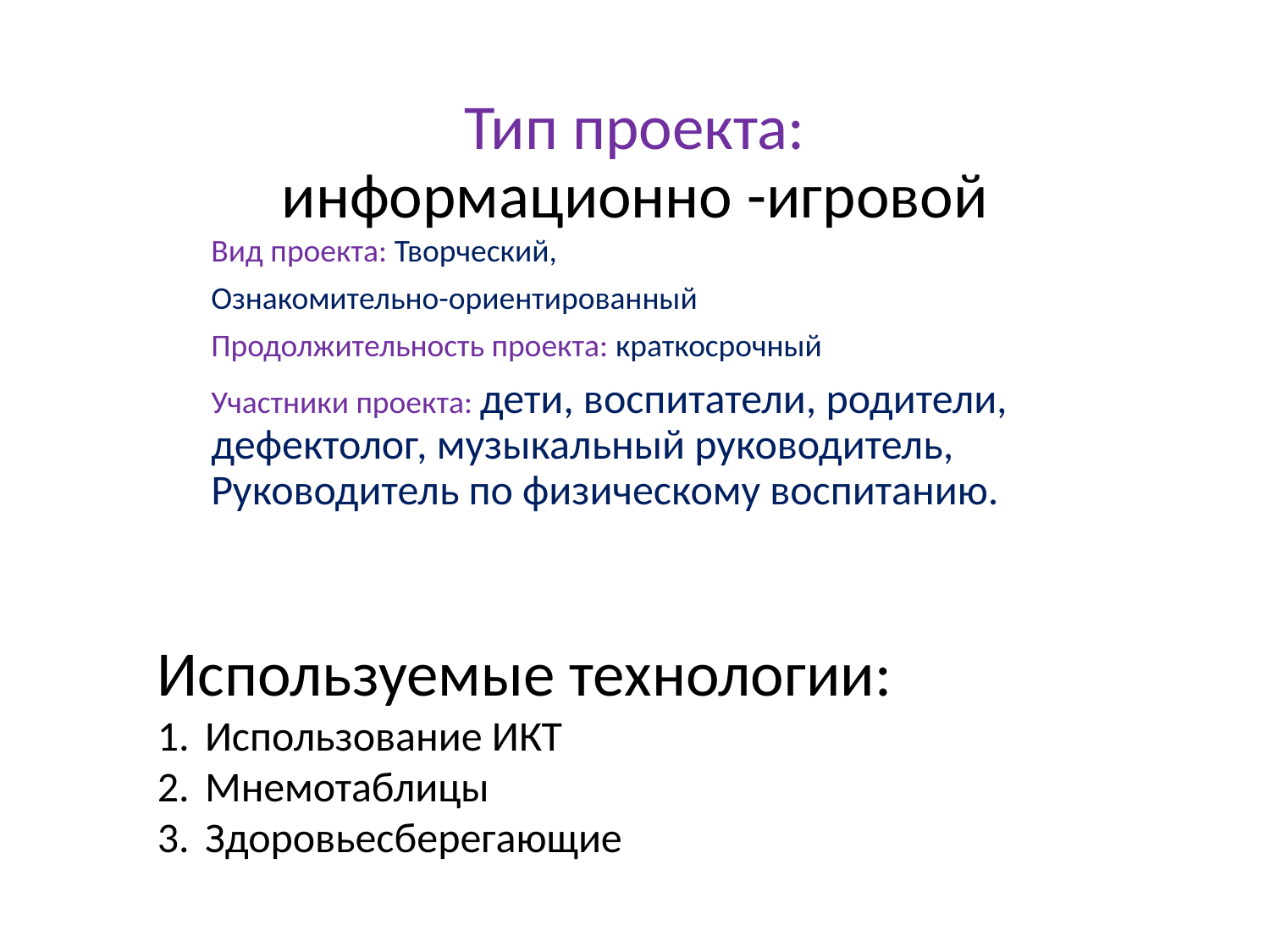

# Тип проекта: информационно -игровой
Вид проекта: Творческий,
Ознакомительно-ориентированный
Продолжительность проекта: краткосрочный
Участники проекта: дети, воспитатели, родители, дефектолог, музыкальный руководитель, Руководитель по физическому воспитанию.
Используемые технологии:
Использование ИКТ
Мнемотаблицы
Здоровьесберегающие